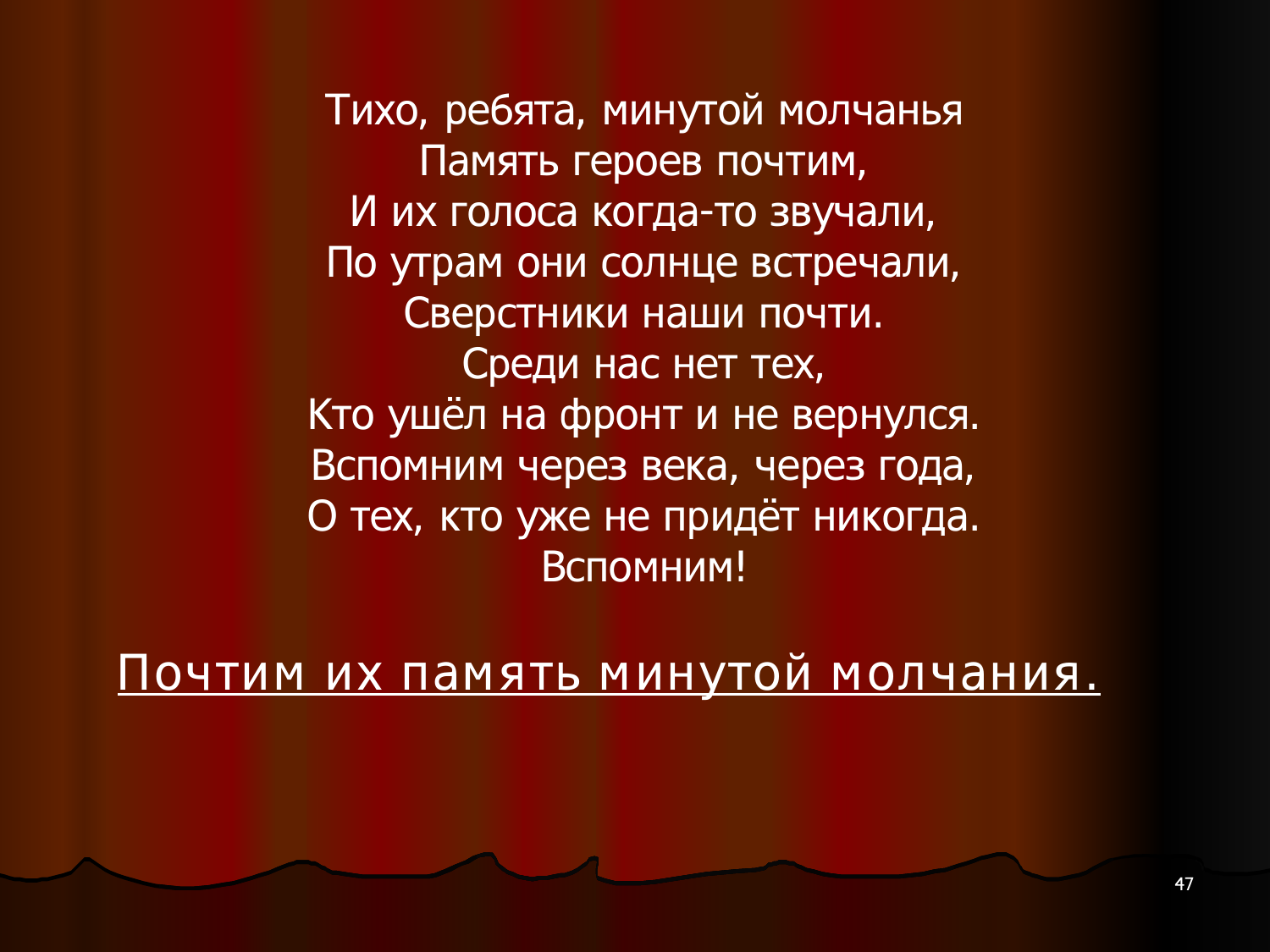

Тихо, ребята, минутой молчанья
Память героев почтим,
И их голоса когда-то звучали,
По утрам они солнце встречали,
Сверстники наши почти.
Среди нас нет тех,
Кто ушёл на фронт и не вернулся.
Вспомним через века, через года,
О тех, кто уже не придёт никогда.
Вспомним!

Почтим их память минутой молчания.
47